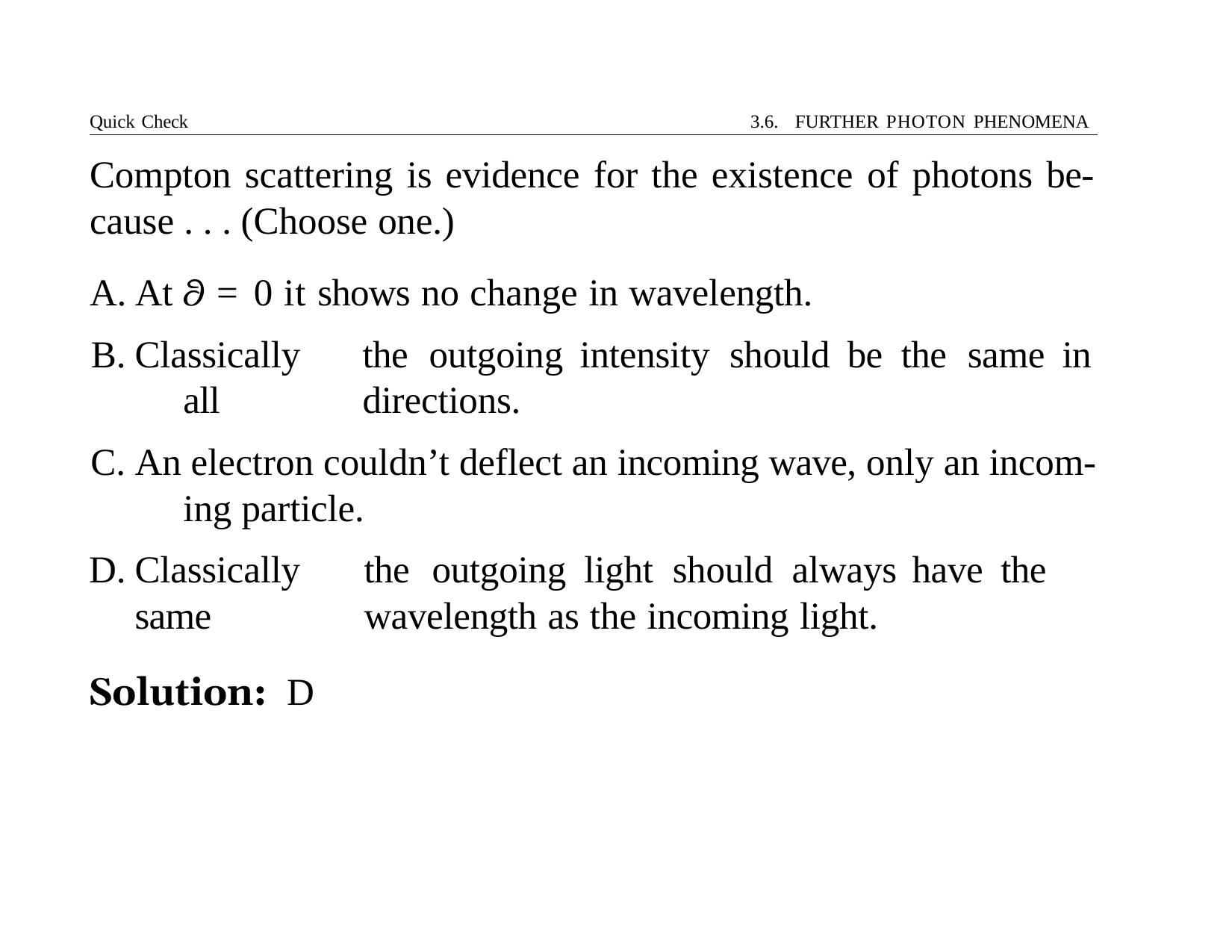

Quick Check	3.6.  FURTHER PHOTON PHENOMENA

# Compton scattering is evidence for the existence of photons be- cause . . . (Choose one.)
At θ = 0 it shows no change in wavelength.
Classically	the	outgoing	intensity	should	be	the	same	in	all 	directions.
An electron couldn’t deflect an incoming wave, only an incom- 	ing particle.
Classically	the	outgoing	light	should	always	have	the	same 	wavelength as the incoming light.
Solution:	D